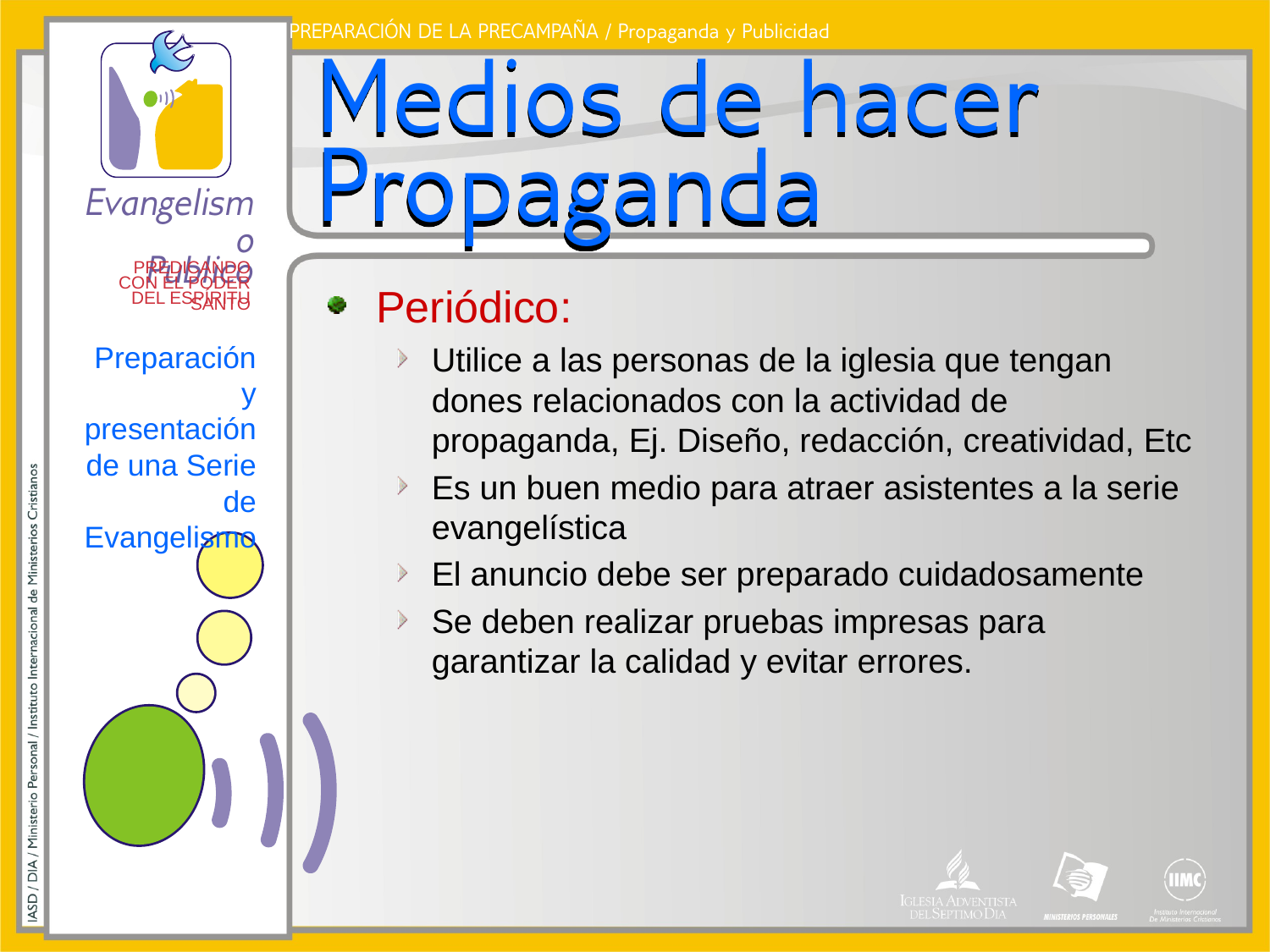

PREPARACIÓN DE LA PRECAMPAÑA / Propaganda y Publicidad
# Medios de hacer Propaganda
Periódico:
Utilice a las personas de la iglesia que tengan dones relacionados con la actividad de propaganda, Ej. Diseño, redacción, creatividad, Etc
Es un buen medio para atraer asistentes a la serie evangelística
El anuncio debe ser preparado cuidadosamente
Se deben realizar pruebas impresas para garantizar la calidad y evitar errores.